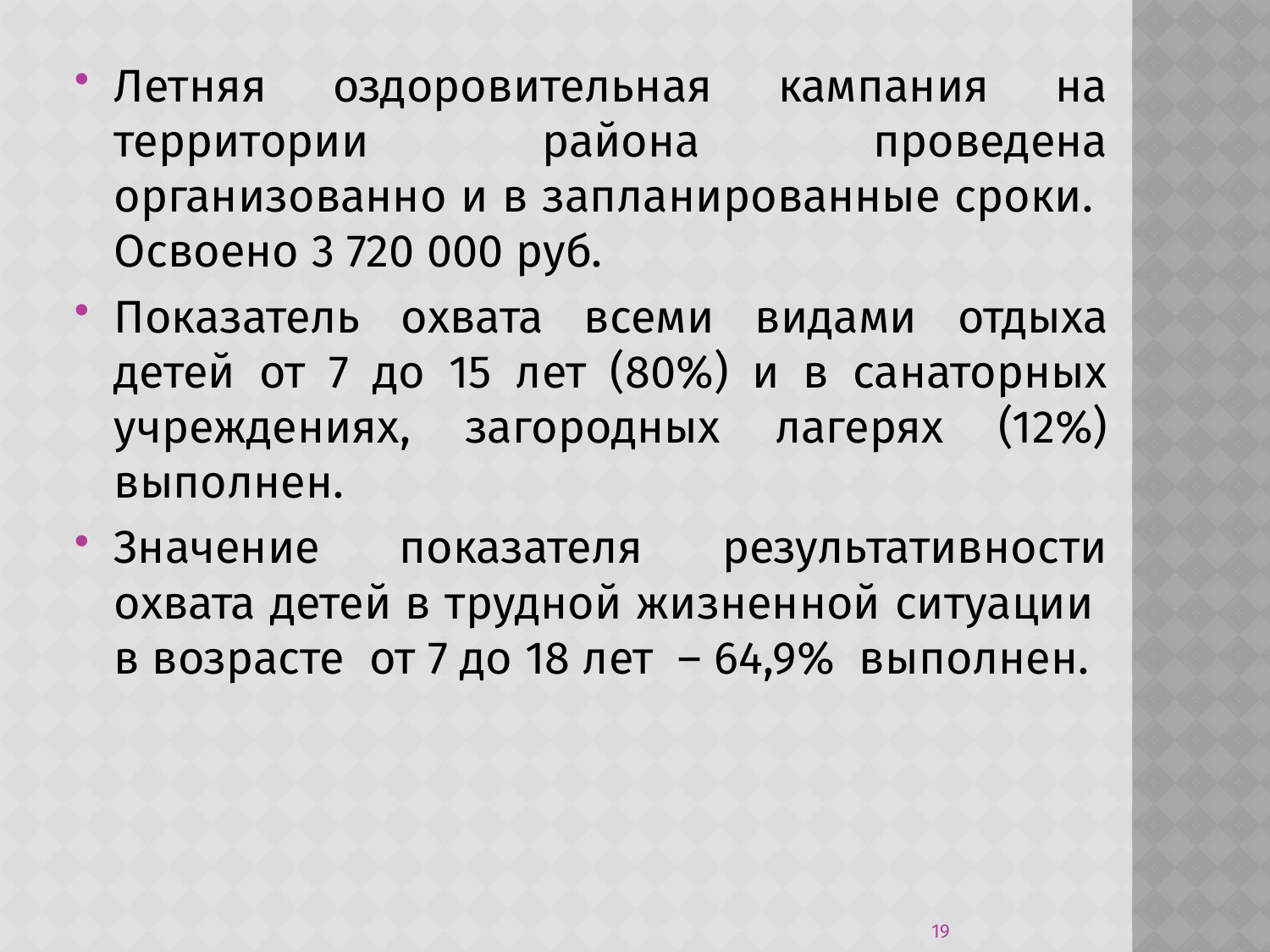

Летняя оздоровительная кампания на территории района проведена организованно и в запланированные сроки.  Освоено 3 720 000 руб.
Показатель охвата всеми видами отдыха детей от 7 до 15 лет (80%) и в санаторных учреждениях, загородных лагерях (12%) выполнен.
Значение показателя результативности охвата детей в трудной жизненной ситуации  в возрасте  от 7 до 18 лет  – 64,9%  выполнен.

19